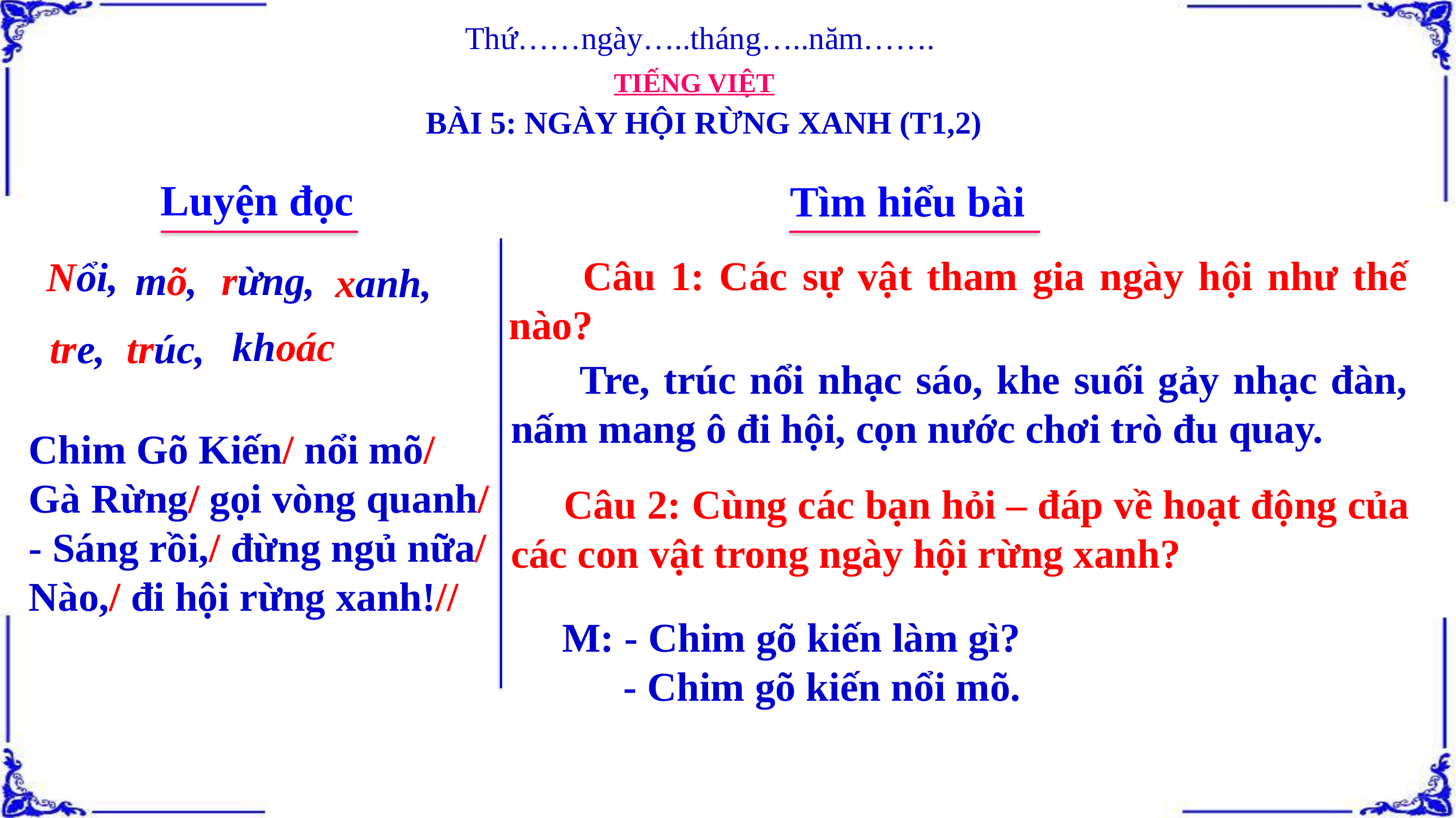

Thứ……ngày…..tháng…..năm…….
TIẾNG VIỆT
BÀI 5: NGÀY HỘI RỪNG XANH (T1,2)
Luyện đọc
Tìm hiểu bài
     Câu 1: Các sự vật tham gia ngày hội như thế nào?
Nổi,
mõ,
rừng,
xanh,
khoác
tre,
trúc,
     Tre, trúc nổi nhạc sáo, khe suối gảy nhạc đàn, nấm mang ô đi hội, cọn nước chơi trò đu quay.
Chim Gõ Kiến/ nổi mõ/
Gà Rừng/ gọi vòng quanh/
- Sáng rồi,/ đừng ngủ nữa/
Nào,/ đi hội rừng xanh!//
     Câu 2: Cùng các bạn hỏi – đáp về hoạt động của các con vật trong ngày hội rừng xanh?
     M: - Chim gõ kiến làm gì?
           - Chim gõ kiến nổi mõ.